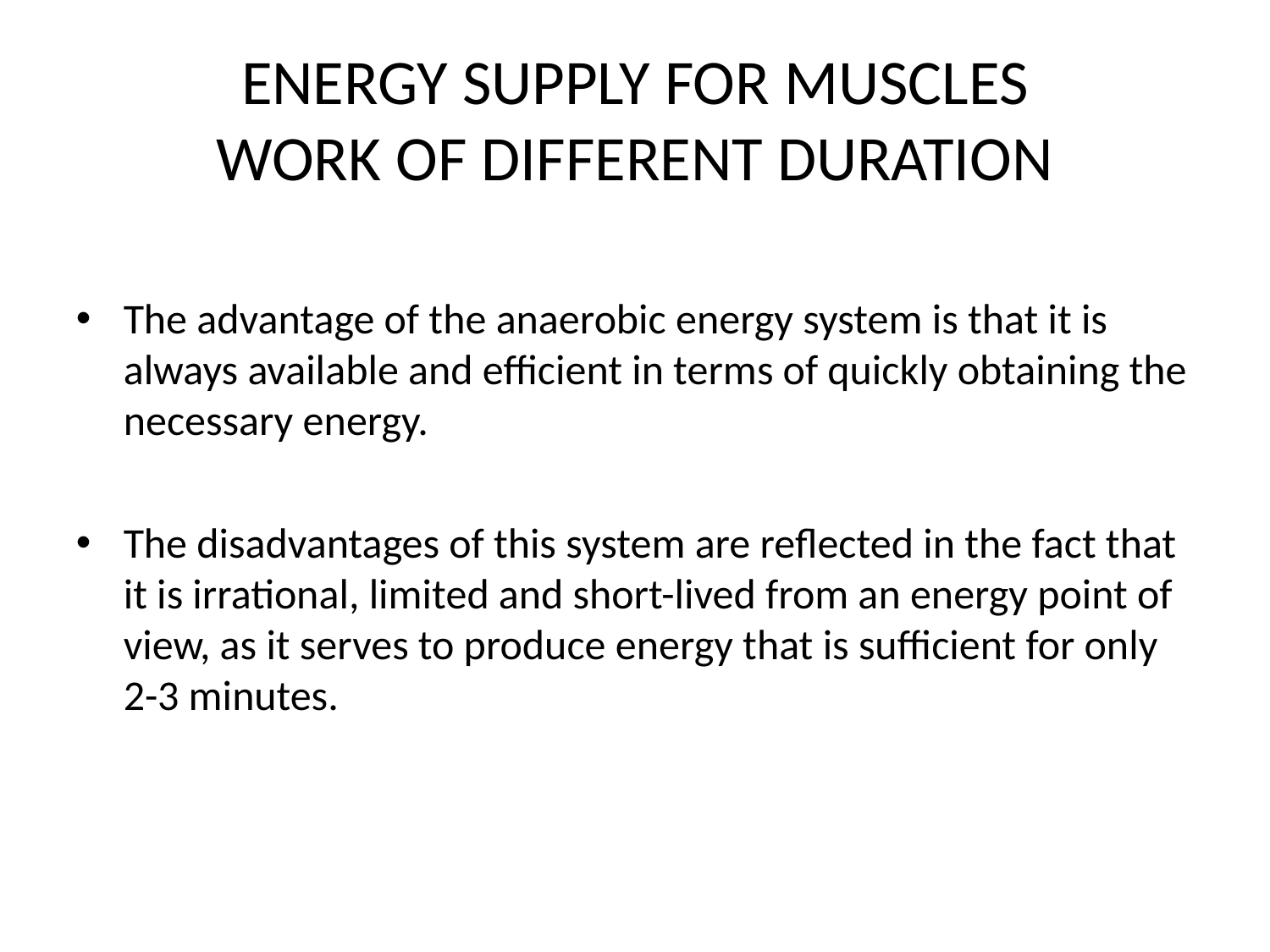

ENERGY SUPPLY FOR MUSCLES
WORK OF DIFFERENT DURATION
The advantage of the anaerobic energy system is that it is always available and efficient in terms of quickly obtaining the necessary energy.

The disadvantages of this system are reflected in the fact that it is irrational, limited and short-lived from an energy point of view, as it serves to produce energy that is sufficient for only 2-3 minutes.